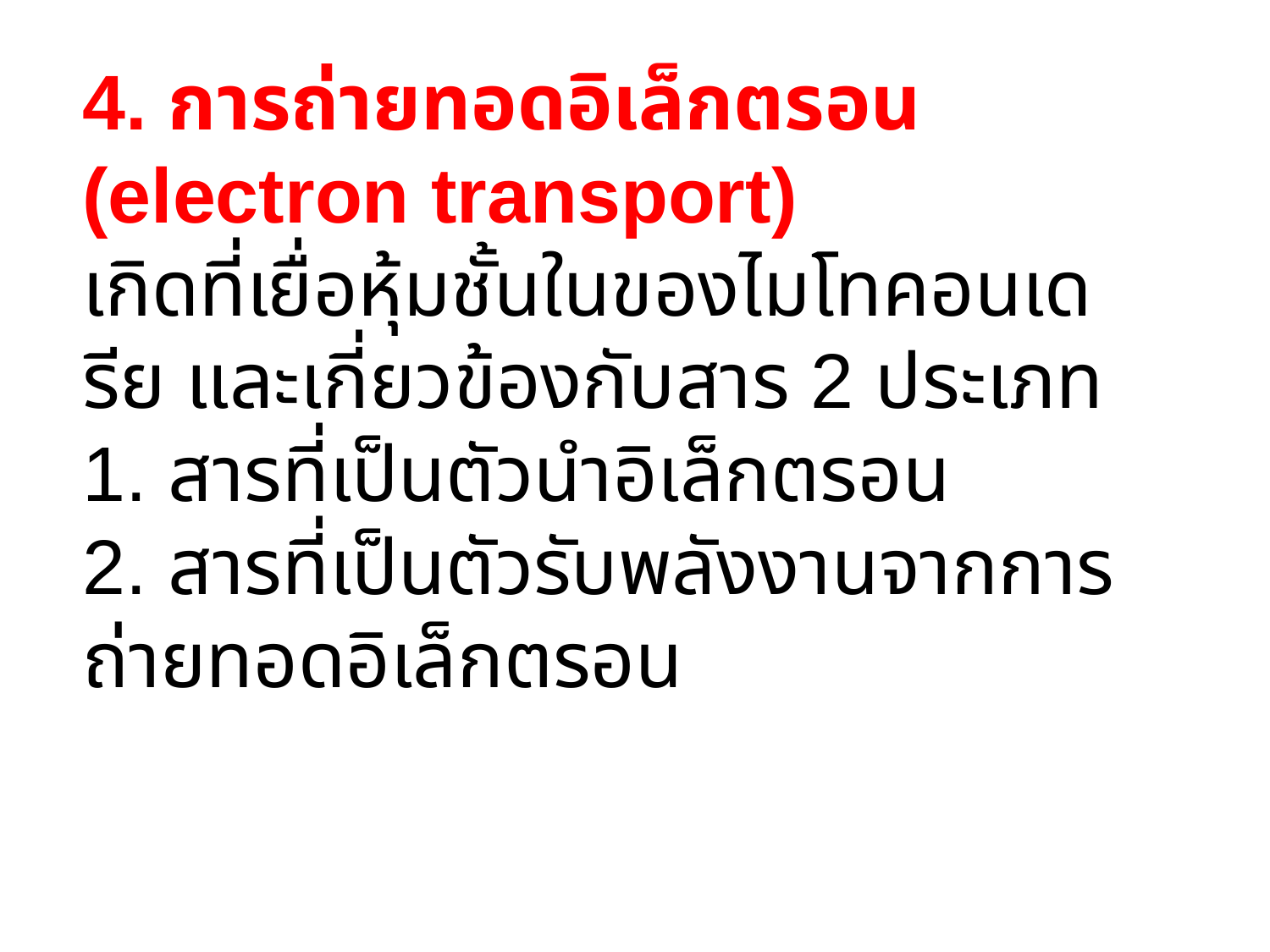

4. การถ่ายทอดอิเล็กตรอน (electron transport)
เกิดที่เยื่อหุ้มชั้นในของไมโทคอนเดรีย และเกี่ยวข้องกับสาร 2 ประเภท
1. สารที่เป็นตัวนำอิเล็กตรอน
2. สารที่เป็นตัวรับพลังงานจากการถ่ายทอดอิเล็กตรอน